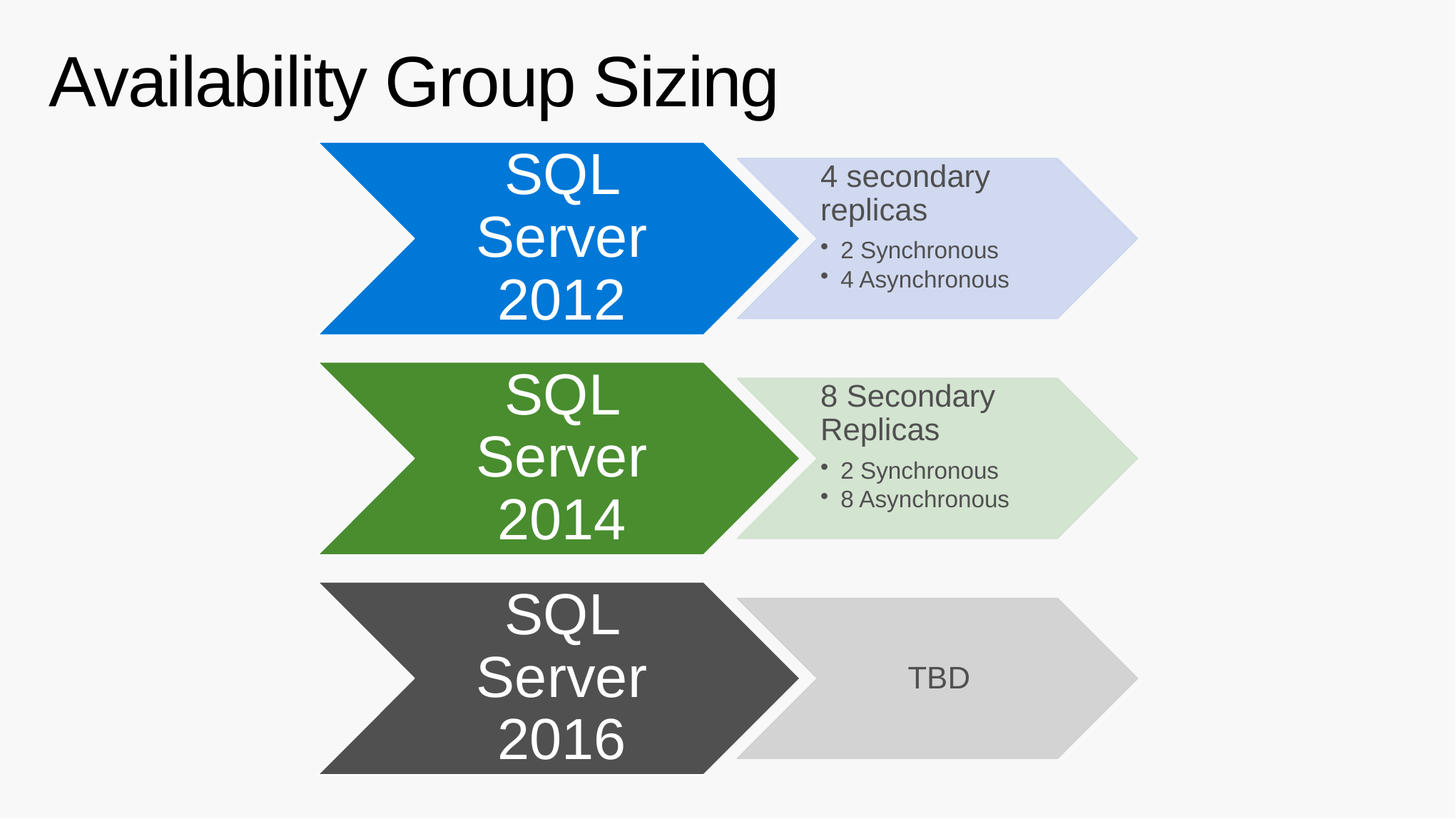

# Availability Group Sizing

SQL Server 2012
4 secondary replicas
2 Synchronous
4 Asynchronous
SQL Server 2014
8 Secondary Replicas
2 Synchronous
8 Asynchronous
SQL Server 2016
TBD